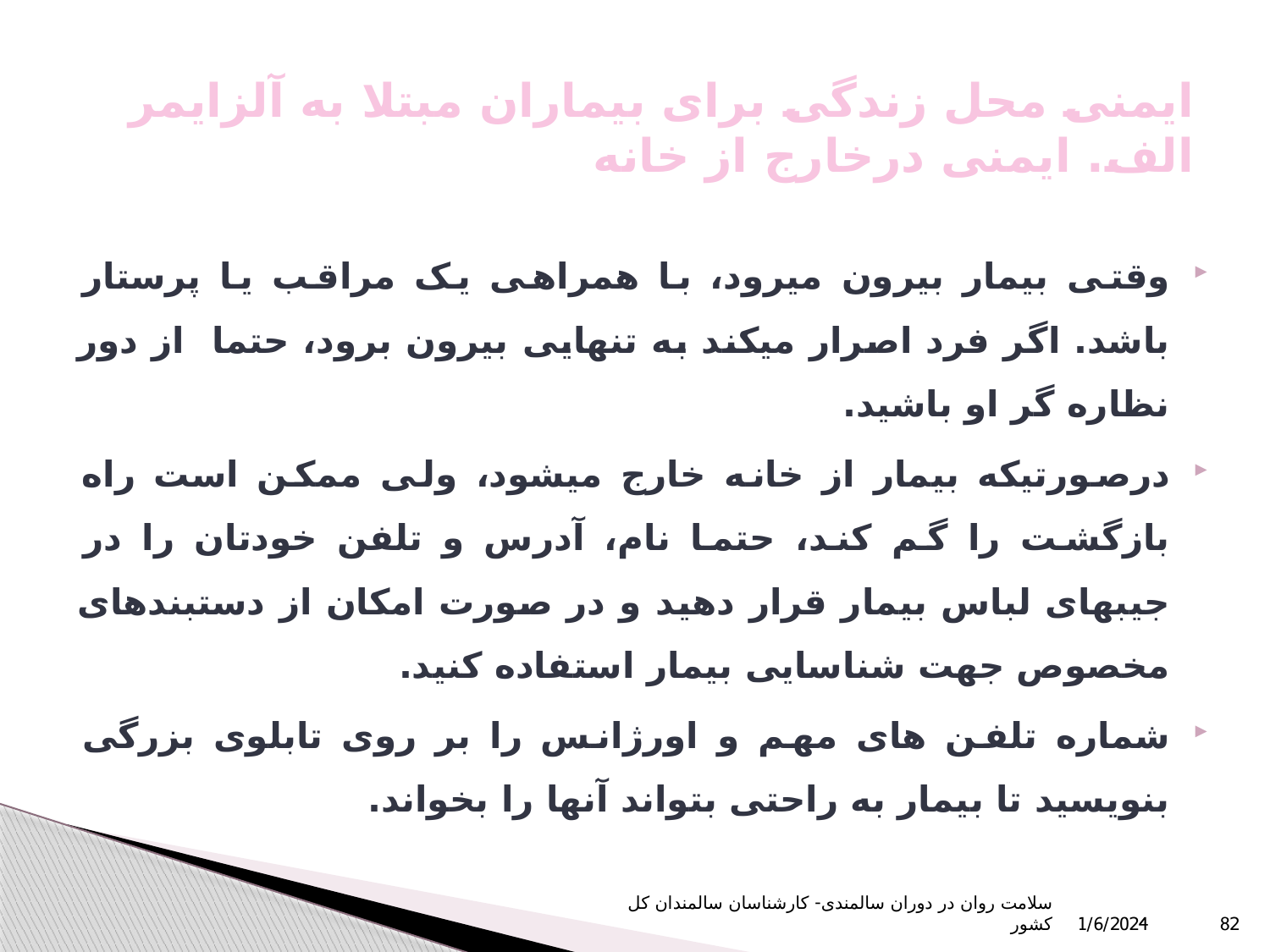

# ایمنی محل زندگی برای بیماران مبتلا به آلزایمر الف. ایمنی درخارج از خانه
وقتی بیمار بیرون میرود، با همراهی یک مراقب یا پرستار باشد. اگر فرد اصرار میکند به تنهایی بیرون برود، حتما  از دور نظاره گر او باشید.
درصورتیکه بیمار از خانه خارج میشود، ولی ممکن است راه بازگشت را گم کند، حتما نام، آدرس و تلفن خودتان را در جیبهای لباس بیمار قرار دهید و در صورت امکان از دستبندهای مخصوص جهت شناسایی بیمار استفاده کنید.
شماره تلفن های مهم و اورژانس را بر روی تابلوی بزرگی بنویسید تا بیمار به راحتی بتواند آنها را بخواند.
سلامت روان در دوران سالمندی- کارشناسان سالمندان کل کشور
1/6/2024
82